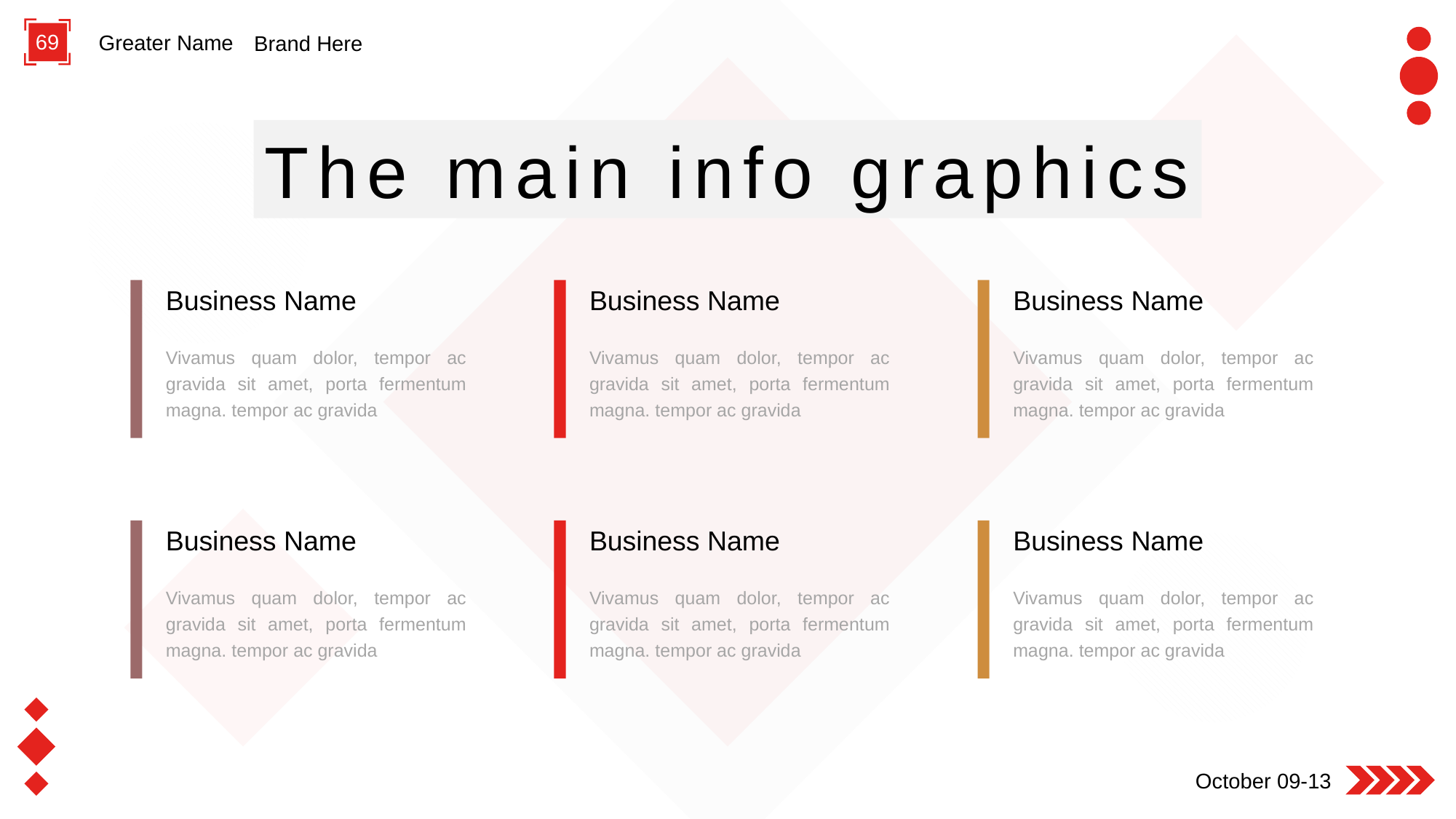

69
Greater Name
Brand Here

The main info graphics
Business Name
Vivamus quam dolor, tempor ac gravida sit amet, porta fermentum magna. tempor ac gravida
Business Name
Vivamus quam dolor, tempor ac gravida sit amet, porta fermentum magna. tempor ac gravida
Business Name
Vivamus quam dolor, tempor ac gravida sit amet, porta fermentum magna. tempor ac gravida

Business Name
Vivamus quam dolor, tempor ac gravida sit amet, porta fermentum magna. tempor ac gravida
Business Name
Vivamus quam dolor, tempor ac gravida sit amet, porta fermentum magna. tempor ac gravida
Business Name
Vivamus quam dolor, tempor ac gravida sit amet, porta fermentum magna. tempor ac gravida

October 09-13